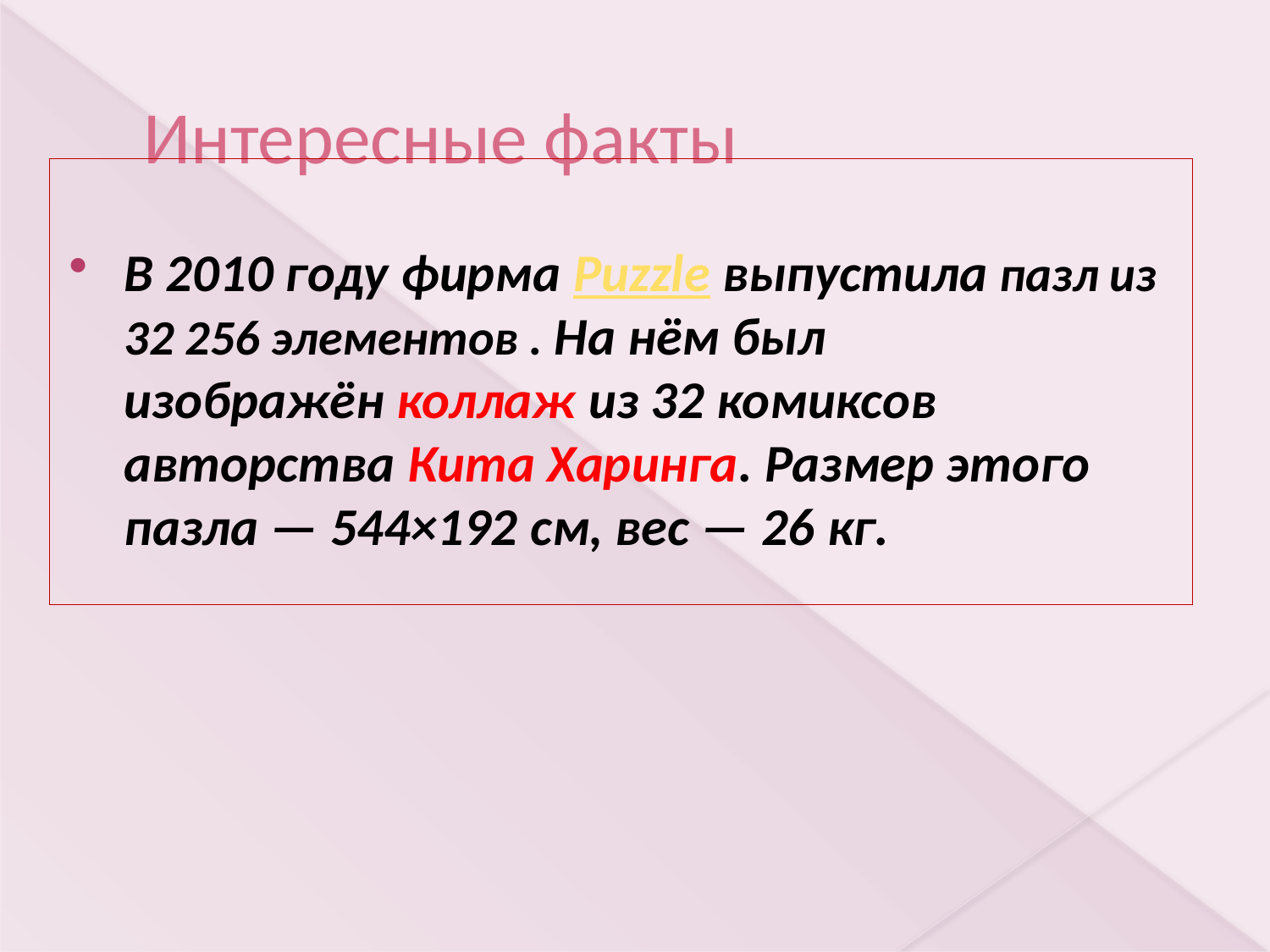

# Интересные факты

В 2010 году фирма Puzzle выпустила пазл из 32 256 элементов . На нём был изображён коллаж из 32 комиксов авторства Кита Харинга. Размер этого пазла — 544×192 см, вес — 26 кг.